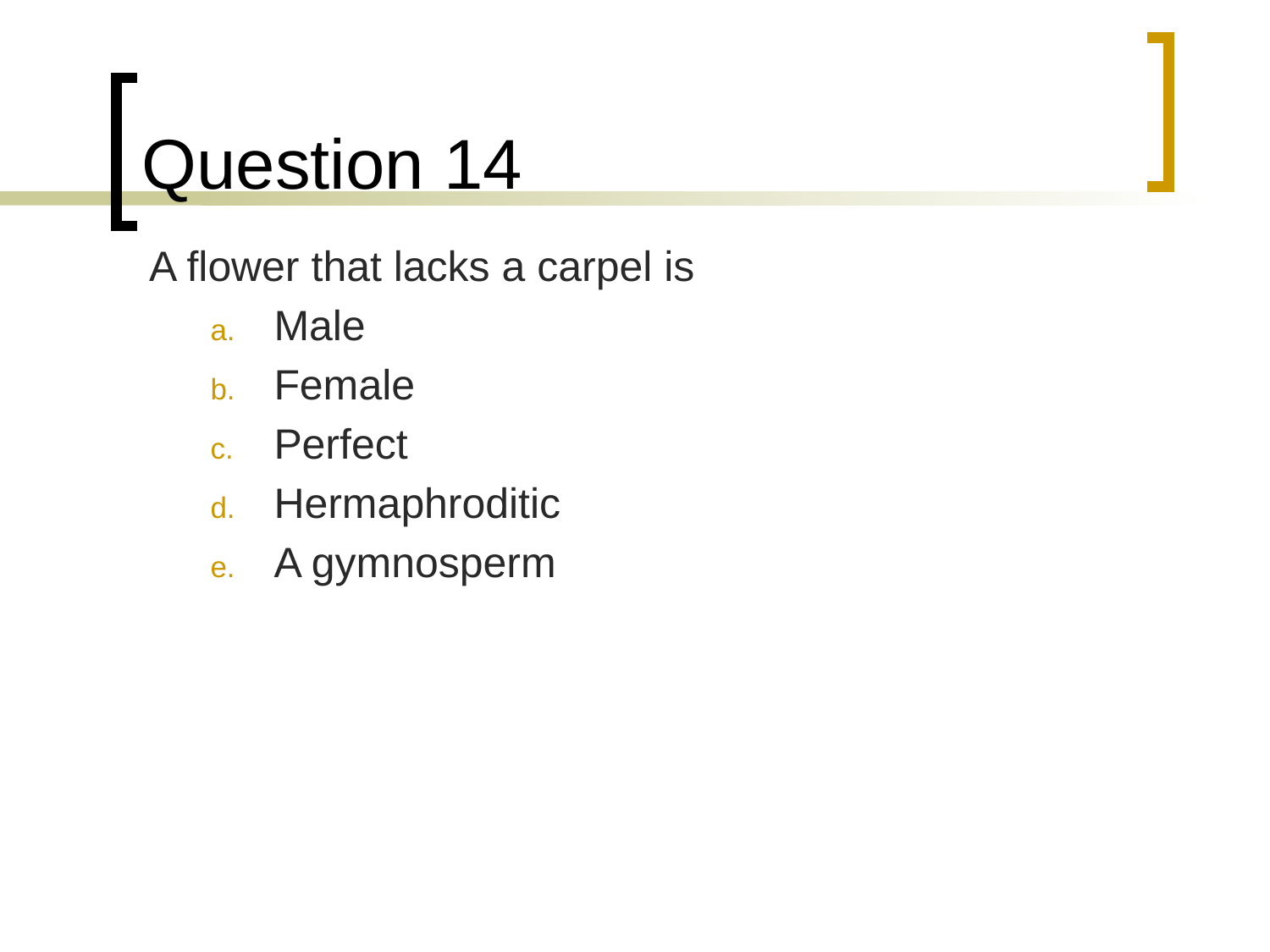

# Question 14
	A flower that lacks a carpel is
Male
Female
Perfect
Hermaphroditic
A gymnosperm